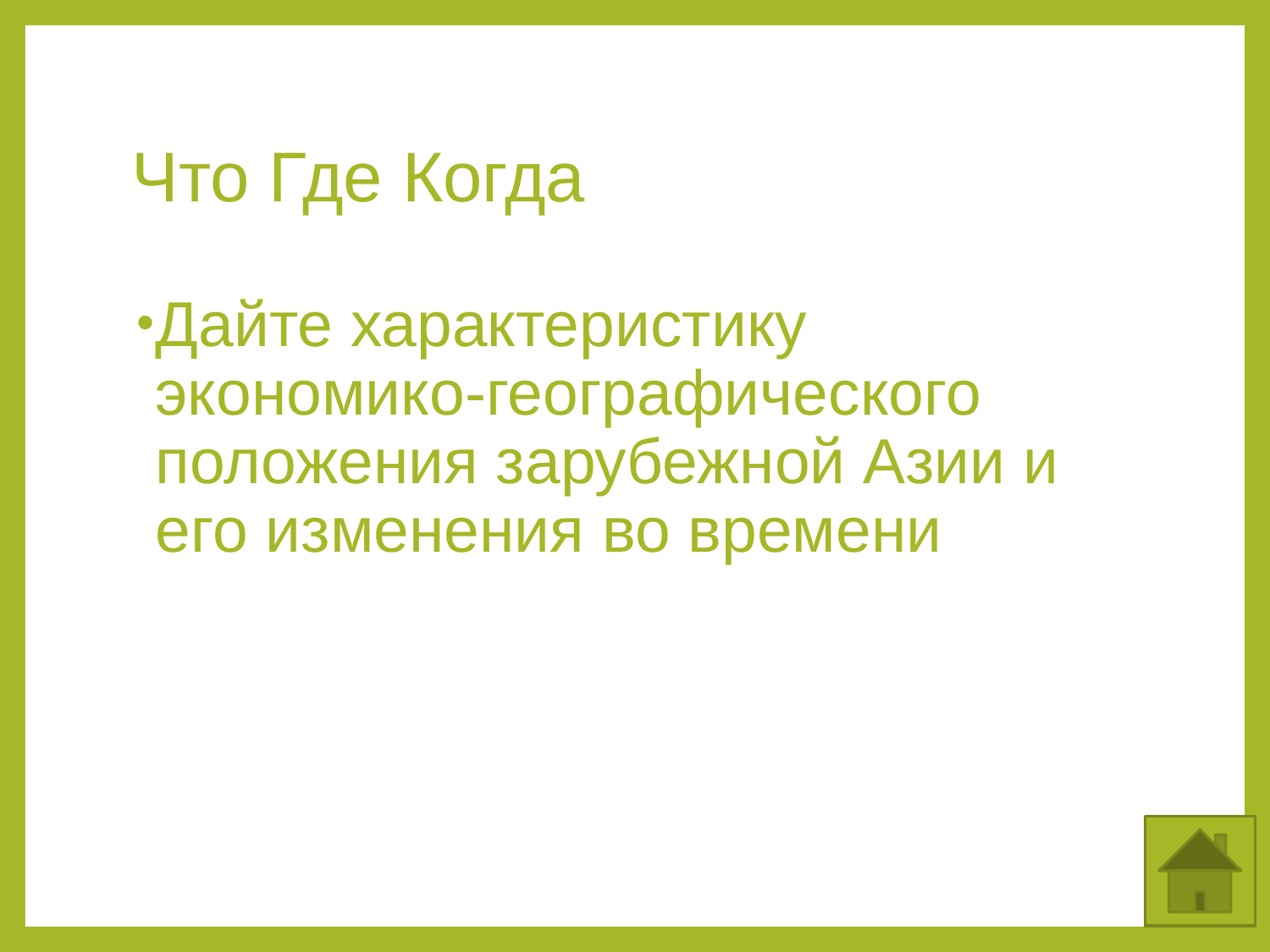

# Что Где Когда
Дайте характеристику экономико-географического положения зарубежной Азии и его изменения во времени